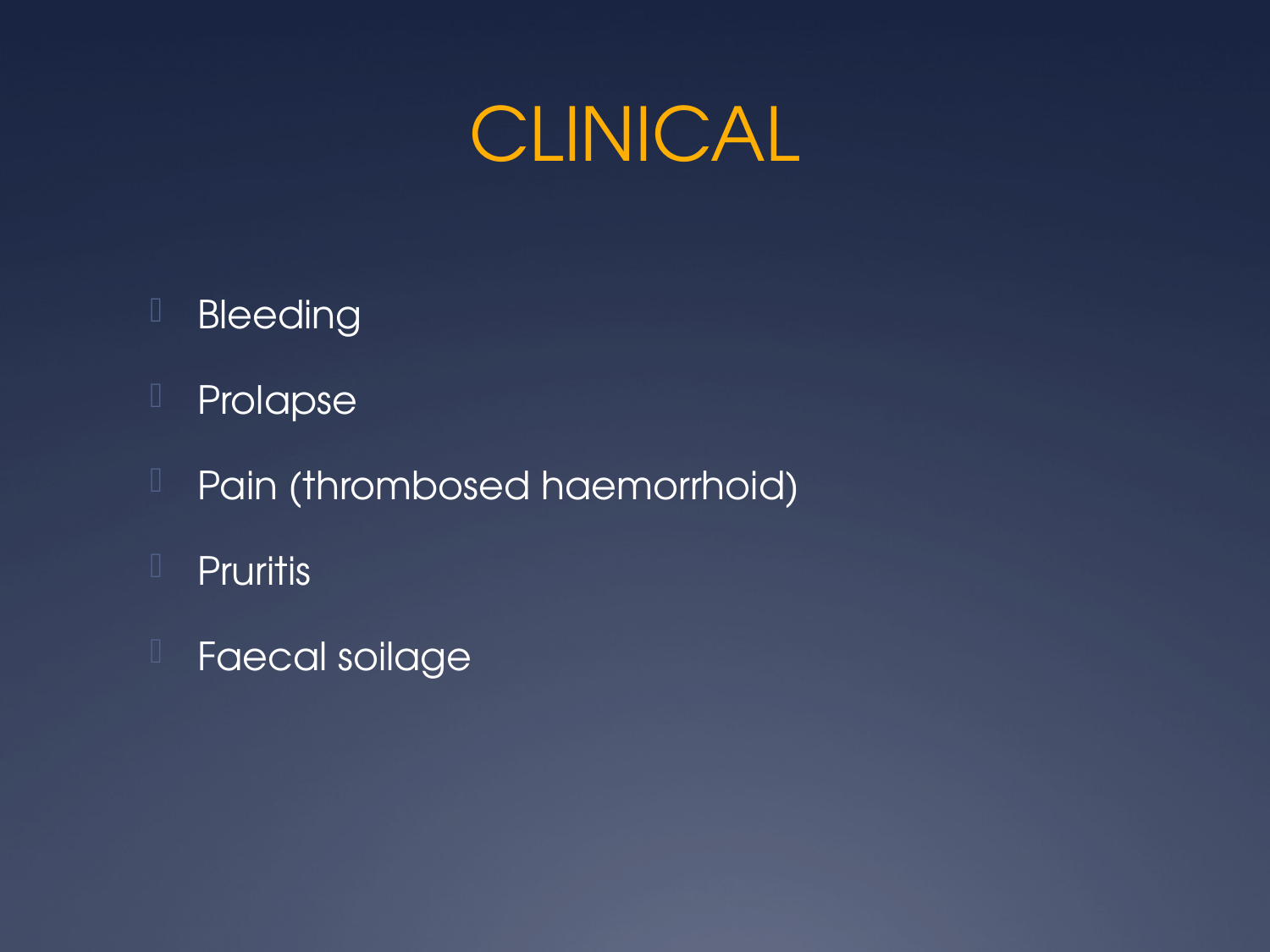

# CLINICAL
Bleeding
Prolapse
Pain (thrombosed haemorrhoid)
Pruritis
Faecal soilage